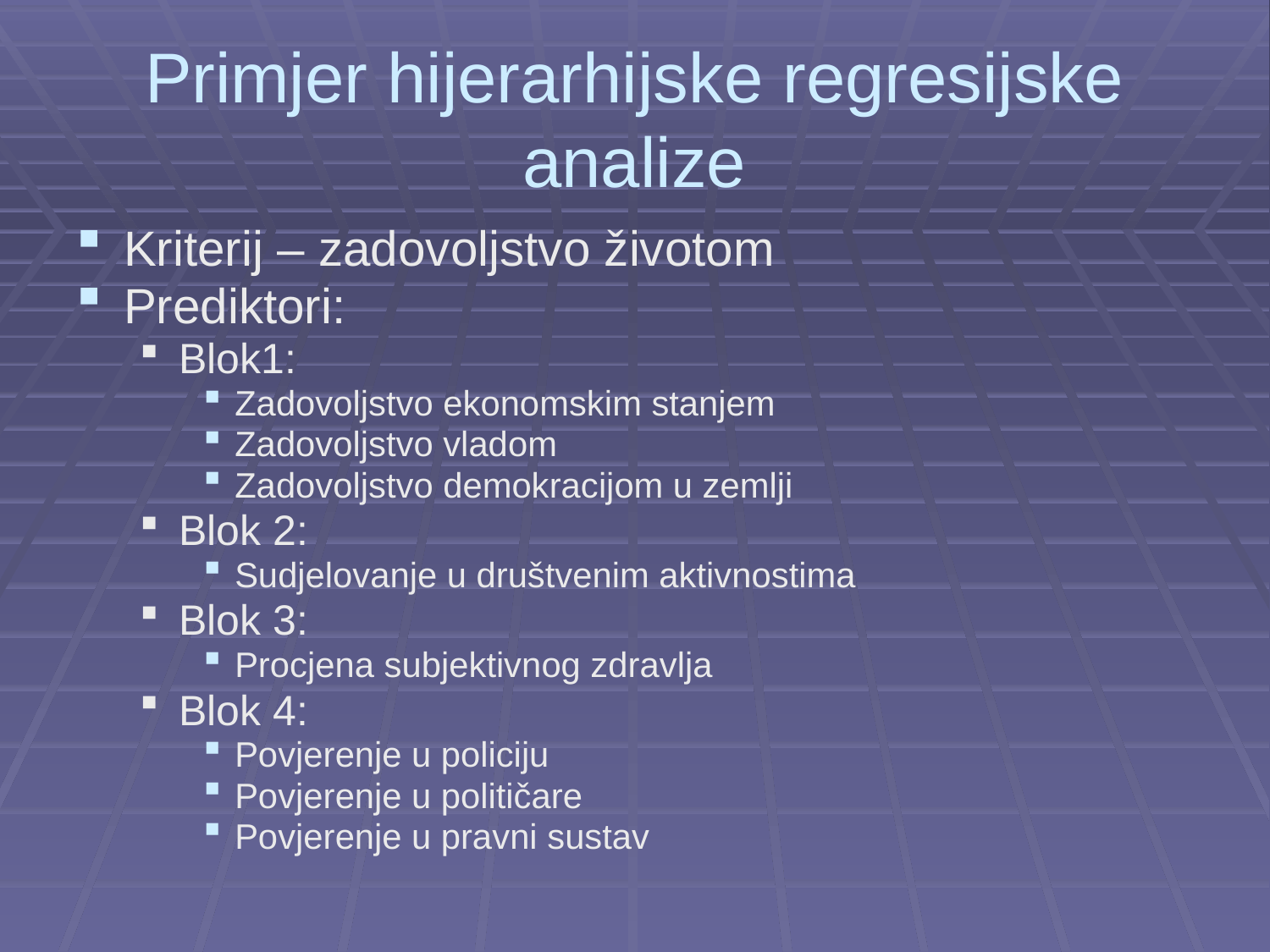

# Primjer hijerarhijske regresijske analize
Kriterij – zadovoljstvo životom
Prediktori:
Blok1:
Zadovoljstvo ekonomskim stanjem
Zadovoljstvo vladom
Zadovoljstvo demokracijom u zemlji
Blok 2:
Sudjelovanje u društvenim aktivnostima
Blok 3:
Procjena subjektivnog zdravlja
Blok 4:
Povjerenje u policiju
Povjerenje u političare
Povjerenje u pravni sustav